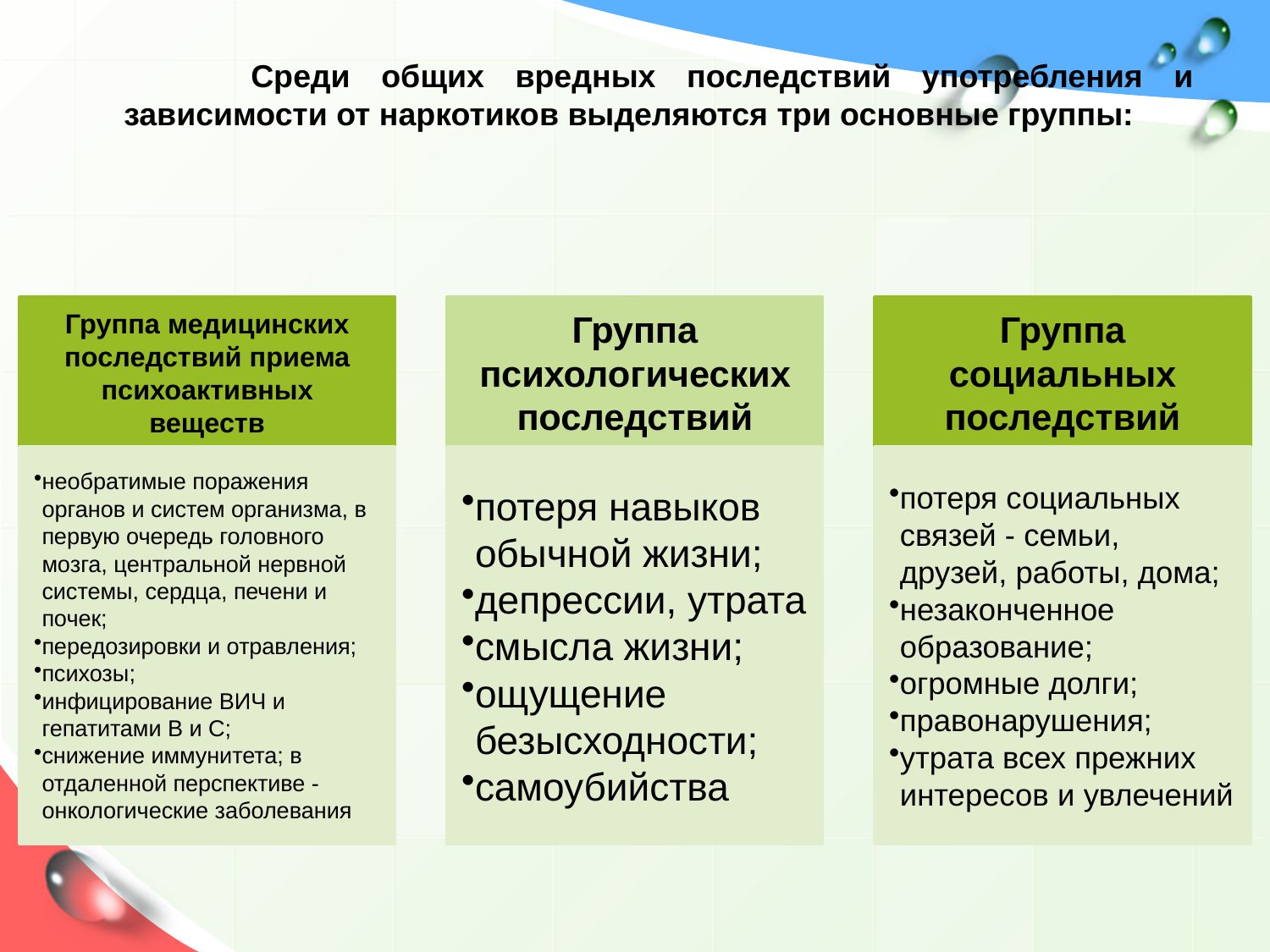

Среди общих вредных последствий употребления и зависимости от наркотиков выделяются три основные группы:
Группа медицинских последствий приема психоактивных
веществ
необратимые поражения органов и систем организма, в первую очередь головного мозга, центральной нервной системы, сердца, печени и почек;
потеря навыков обычной жизни;
Группа социальных последствий
потеря социальных связей - семьи, друзей, работы, дома;
Группа психологических последствий
депрессии, утрата
смысла жизни;
ощущение безысходности;
самоубийства
незаконченное образование;
огромные долги;
правонарушения;
утрата всех прежних интересов и увлечений
передозировки и отравления;
психозы;
инфицирование ВИЧ и гепатитами В и С;
снижение иммунитета; в отдаленной перспективе -  онкологические заболевания